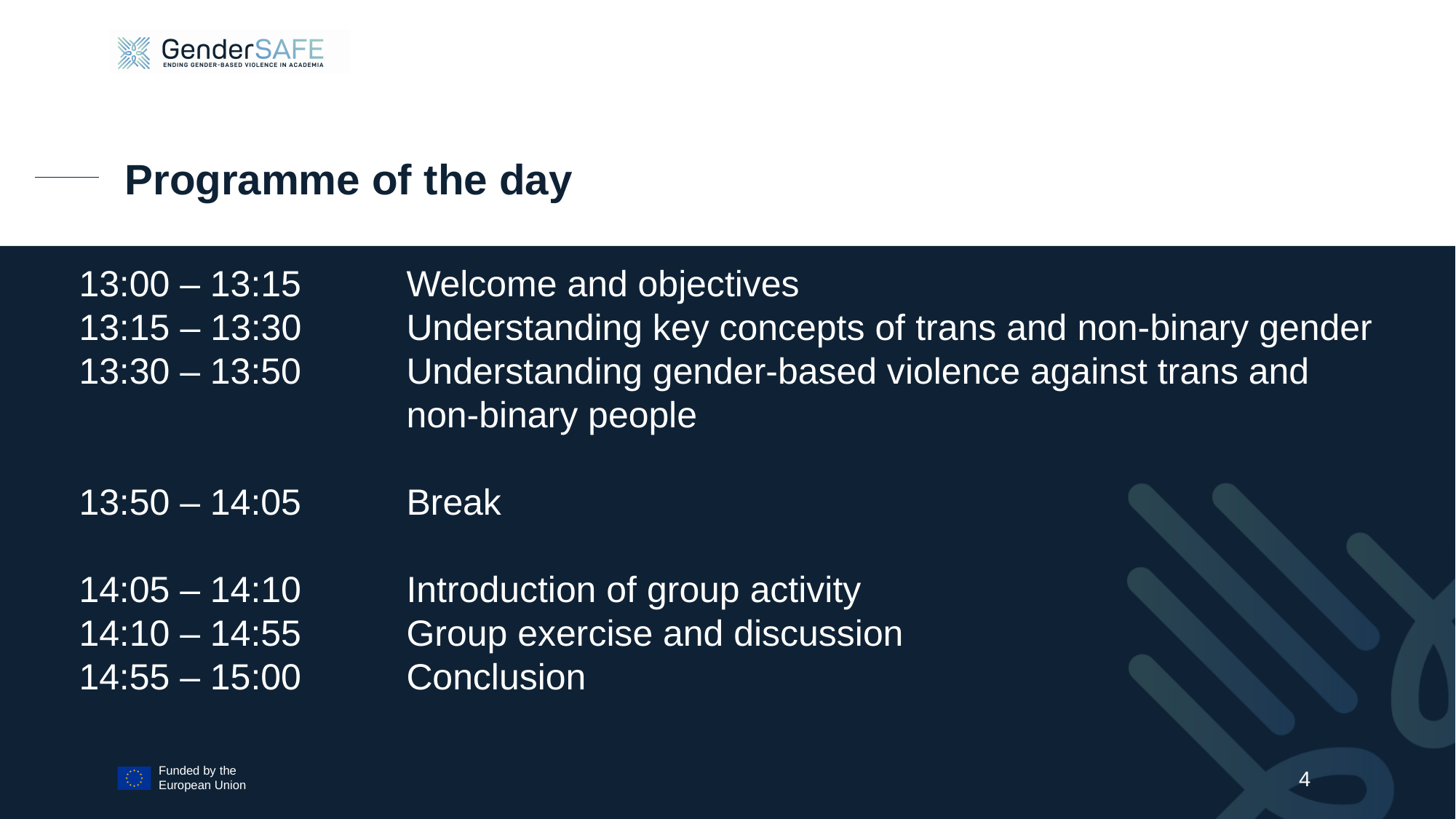

Programme of the day
13:00 – 13:15	Welcome and objectives
13:15 – 13:30	Understanding key concepts of trans and non-binary gender
13:30 – 13:50	Understanding gender-based violence against trans and 			non-binary people

13:50 – 14:05	Break

14:05 – 14:10	Introduction of group activity
14:10 – 14:55	Group exercise and discussion
14:55 – 15:00	Conclusion